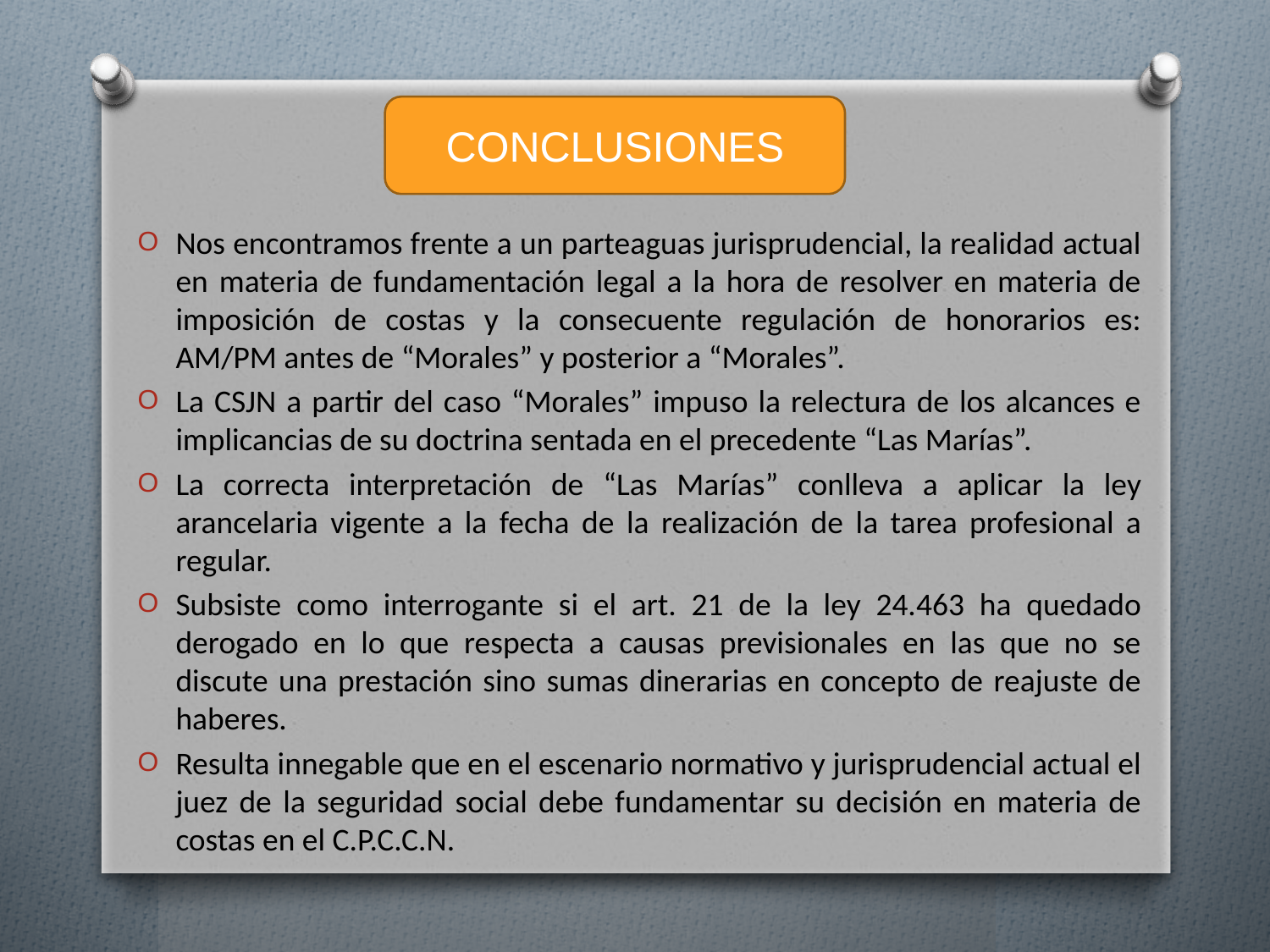

CONCLUSIONES
Nos encontramos frente a un parteaguas jurisprudencial, la realidad actual en materia de fundamentación legal a la hora de resolver en materia de imposición de costas y la consecuente regulación de honorarios es: AM/PM antes de “Morales” y posterior a “Morales”.
La CSJN a partir del caso “Morales” impuso la relectura de los alcances e implicancias de su doctrina sentada en el precedente “Las Marías”.
La correcta interpretación de “Las Marías” conlleva a aplicar la ley arancelaria vigente a la fecha de la realización de la tarea profesional a regular.
Subsiste como interrogante si el art. 21 de la ley 24.463 ha quedado derogado en lo que respecta a causas previsionales en las que no se discute una prestación sino sumas dinerarias en concepto de reajuste de haberes.
Resulta innegable que en el escenario normativo y jurisprudencial actual el juez de la seguridad social debe fundamentar su decisión en materia de costas en el C.P.C.C.N.